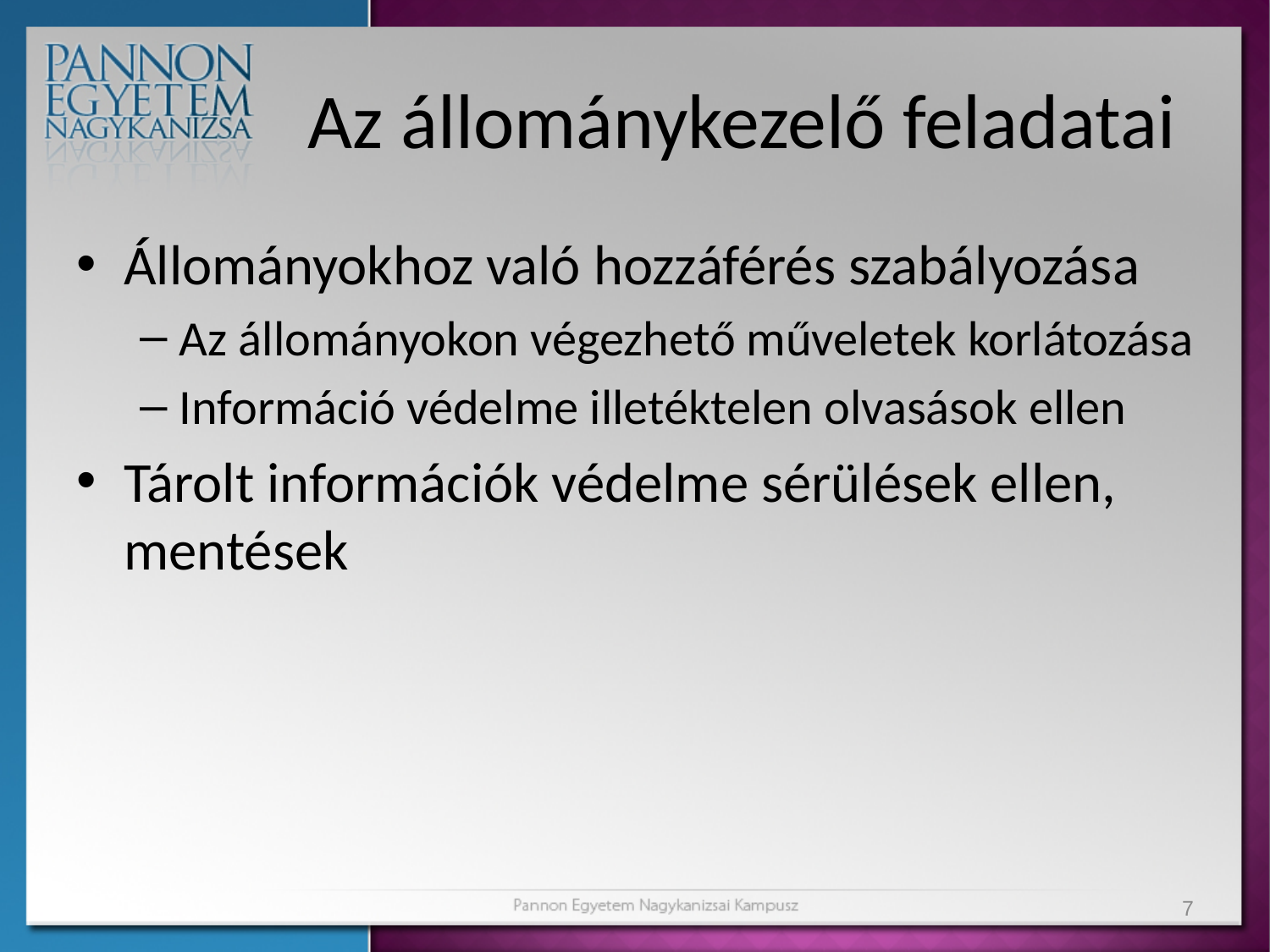

# Az állománykezelő feladatai
Állományokhoz való hozzáférés szabályozása
Az állományokon végezhető műveletek korlátozása
Információ védelme illetéktelen olvasások ellen
Tárolt információk védelme sérülések ellen, mentések
7